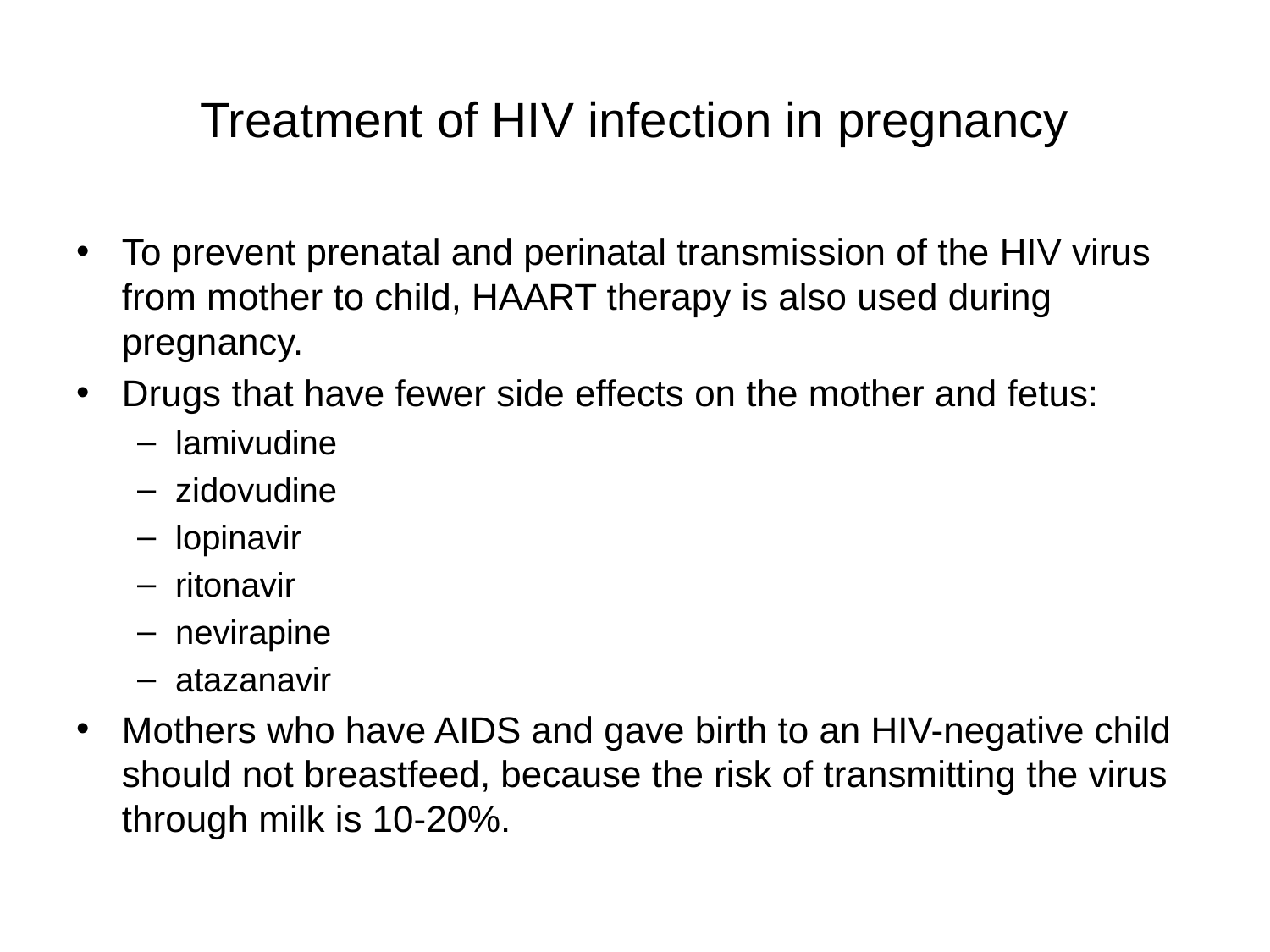

# Treatment of HIV infection in pregnancy
To prevent prenatal and perinatal transmission of the HIV virus from mother to child, HAART therapy is also used during pregnancy.
Drugs that have fewer side effects on the mother and fetus:
lamivudine
zidovudine
lopinavir
ritonavir
nevirapine
atazanavir
Mothers who have AIDS and gave birth to an HIV-negative child should not breastfeed, because the risk of transmitting the virus through milk is 10-20%.